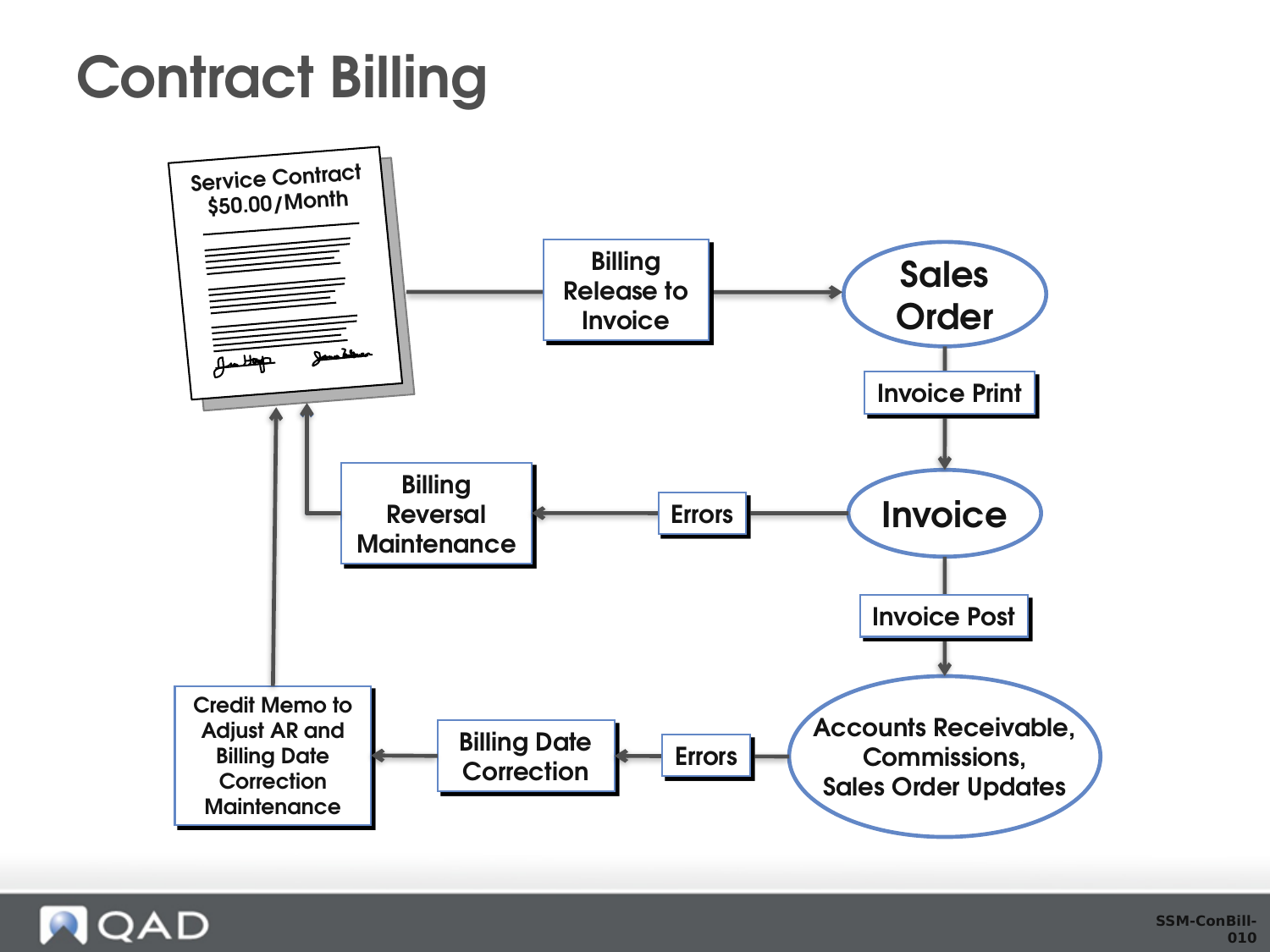

# Contract Billing

Service Contract
$50.00/Month

Billing Release to Invoice
Sales
Order
Invoice Print
Billing Reversal Maintenance
Invoice
Errors
Invoice Post
Accounts Receivable,
Commissions,
Sales Order Updates
Credit Memo to Adjust AR and
Billing Date Correction Maintenance
Billing Date
Correction
Errors
SSM-ConBill-010